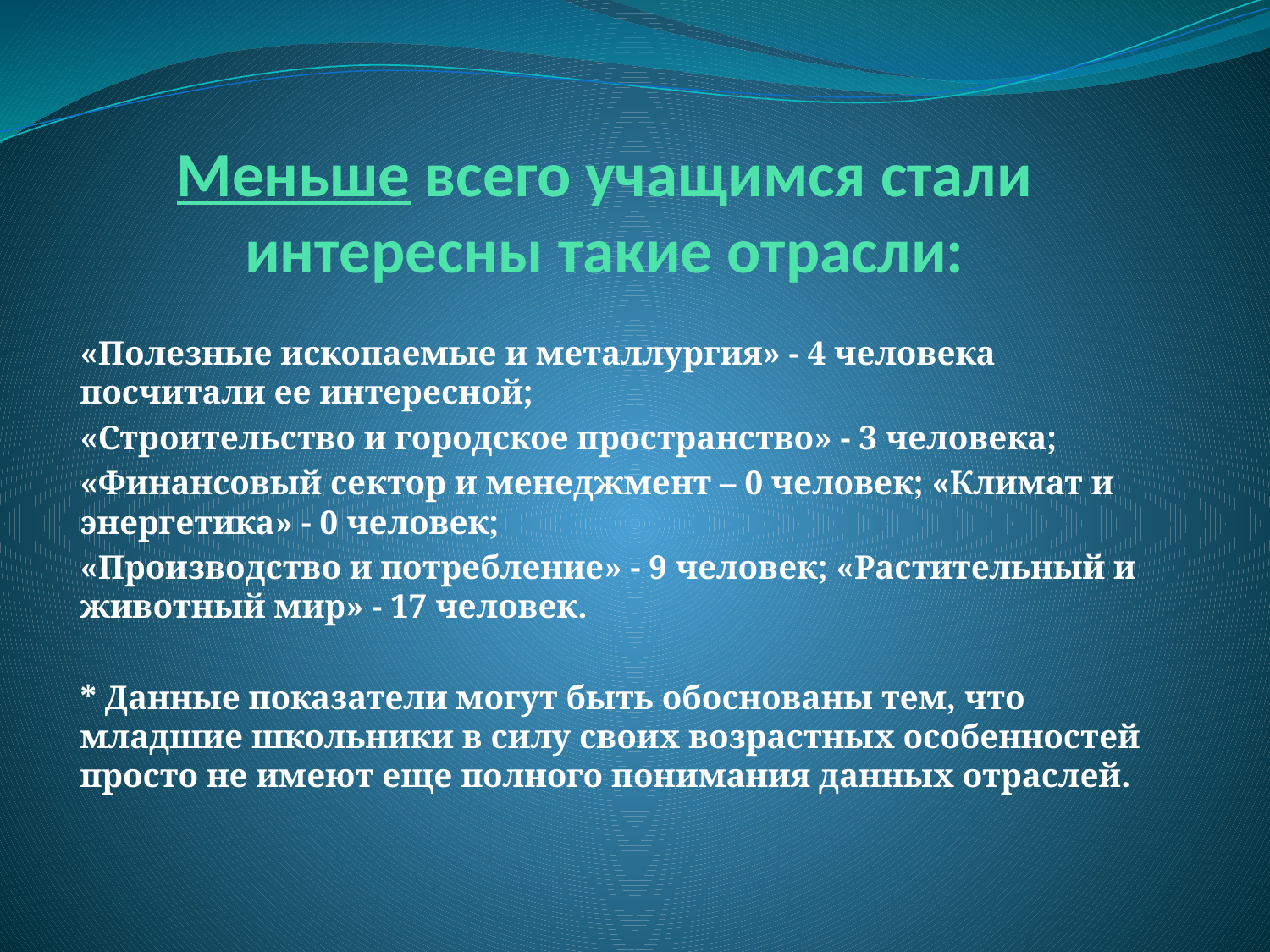

# Меньше всего учащимся стали интересны такие отрасли:
«Полезные ископаемые и металлургия» - 4 человека посчитали ее интересной;
«Строительство и городское пространство» - 3 человека;
«Финансовый сектор и менеджмент – 0 человек; «Климат и энергетика» - 0 человек;
«Производство и потребление» - 9 человек; «Растительный и животный мир» - 17 человек.

* Данные показатели могут быть обоснованы тем, что младшие школьники в силу своих возрастных особенностей просто не имеют еще полного понимания данных отраслей.